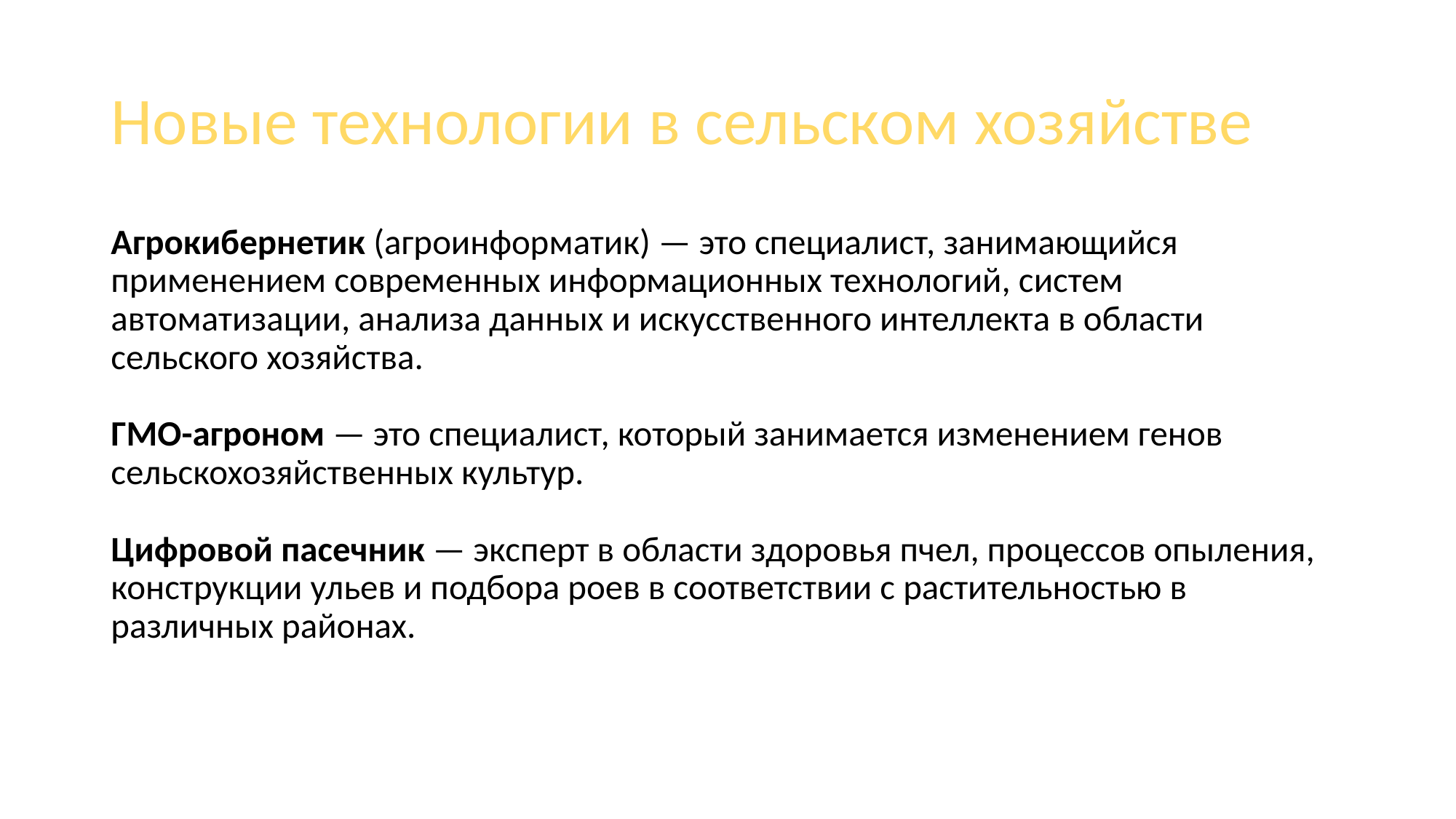

# Новые технологии в сельском хозяйстве
Агрокибернетик (агроинформатик) — это специалист, занимающийся применением современных информационных технологий, систем автоматизации, анализа данных и искусственного интеллекта в области сельского хозяйства.
ГМО-агроном — это специалист, который занимается изменением генов сельскохозяйственных культур.
Цифровой пасечник — эксперт в области здоровья пчел, процессов опыления, конструкции ульев и подбора роев в соответствии с растительностью в различных районах.